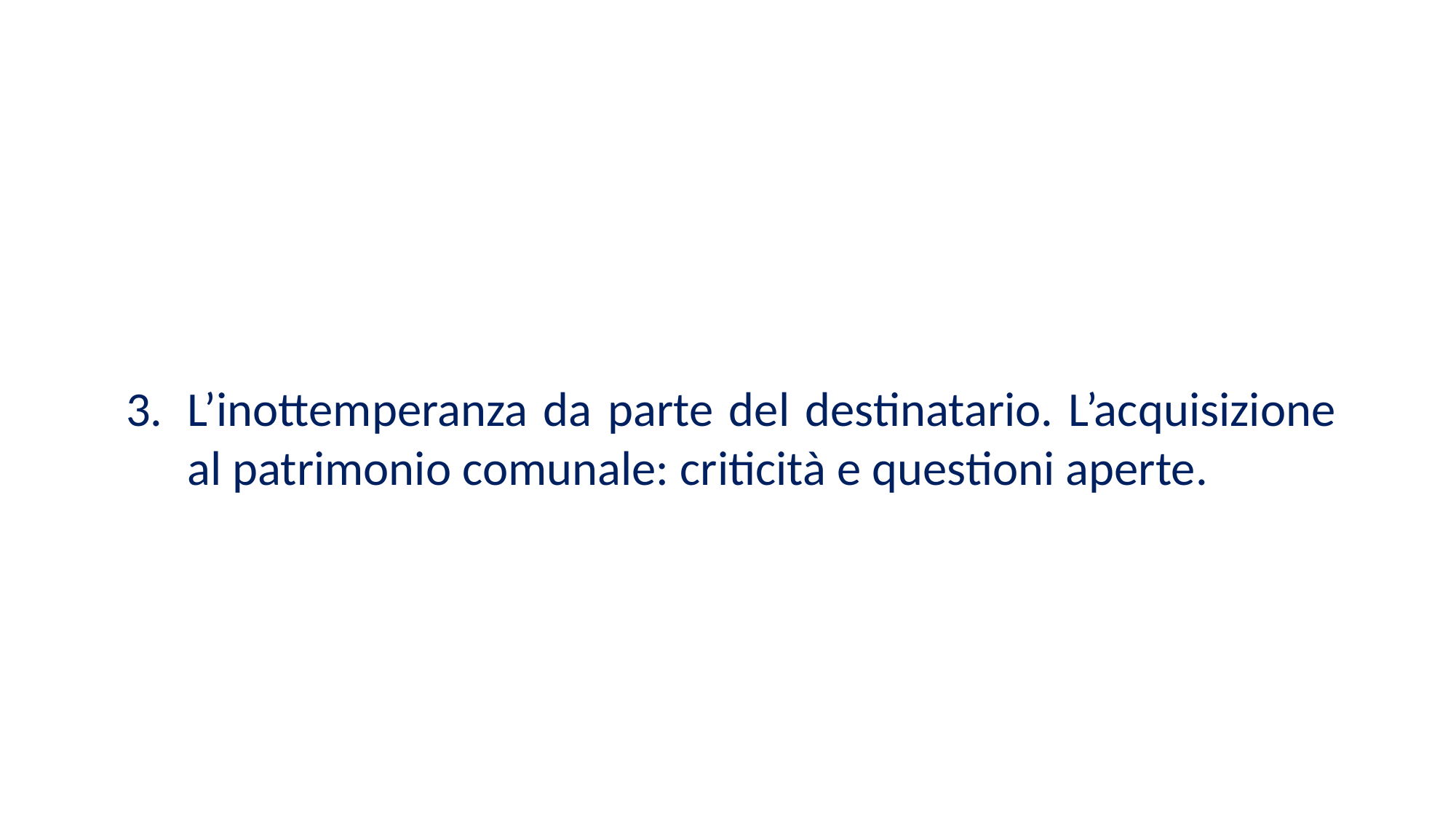

L’inottemperanza da parte del destinatario. L’acquisizione al patrimonio comunale: criticità e questioni aperte.